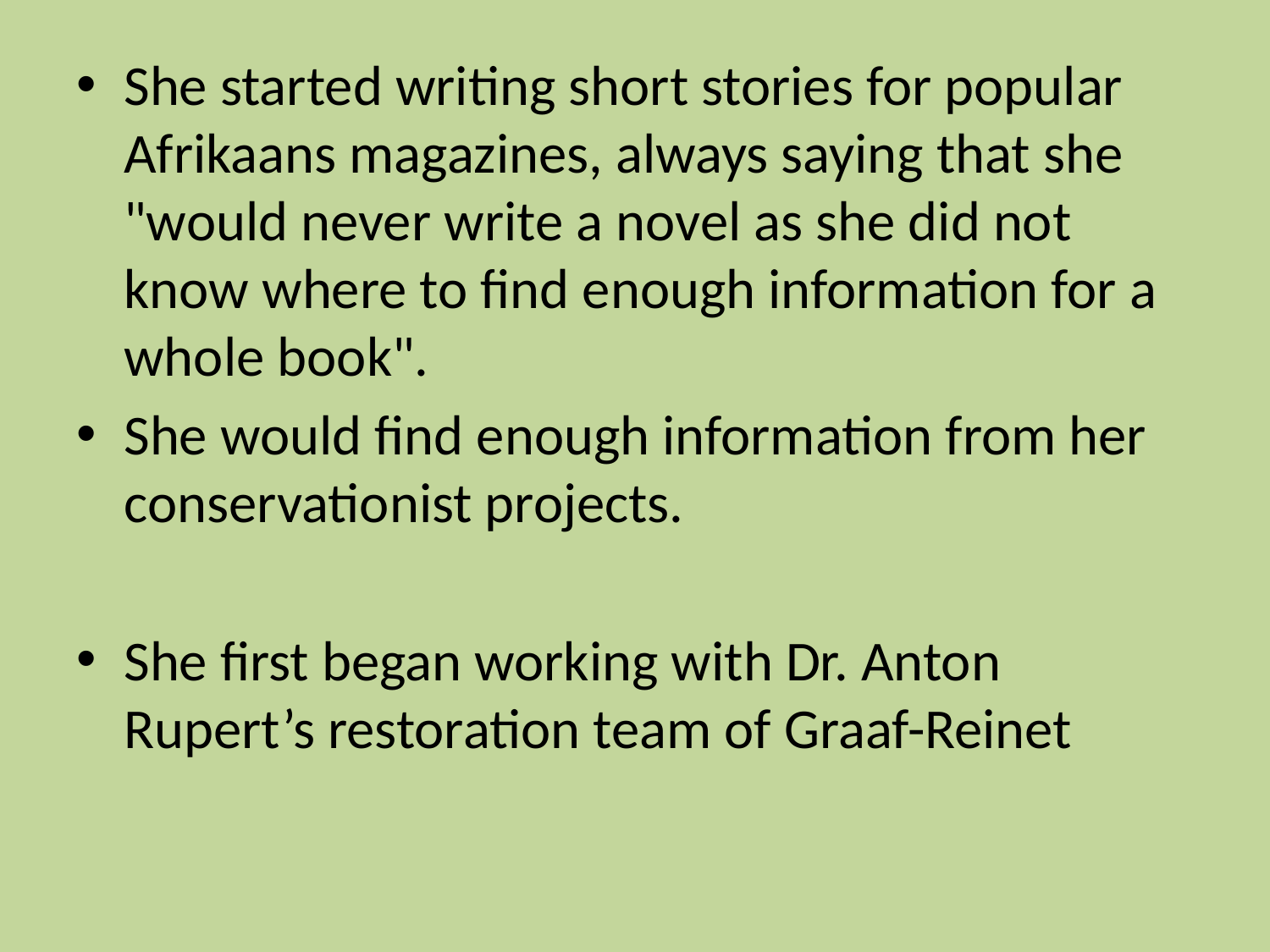

She started writing short stories for popular Afrikaans magazines, always saying that she "would never write a novel as she did not know where to find enough information for a whole book".
She would find enough information from her conservationist projects.

She first began working with Dr. Anton Rupert’s restoration team of Graaf-Reinet